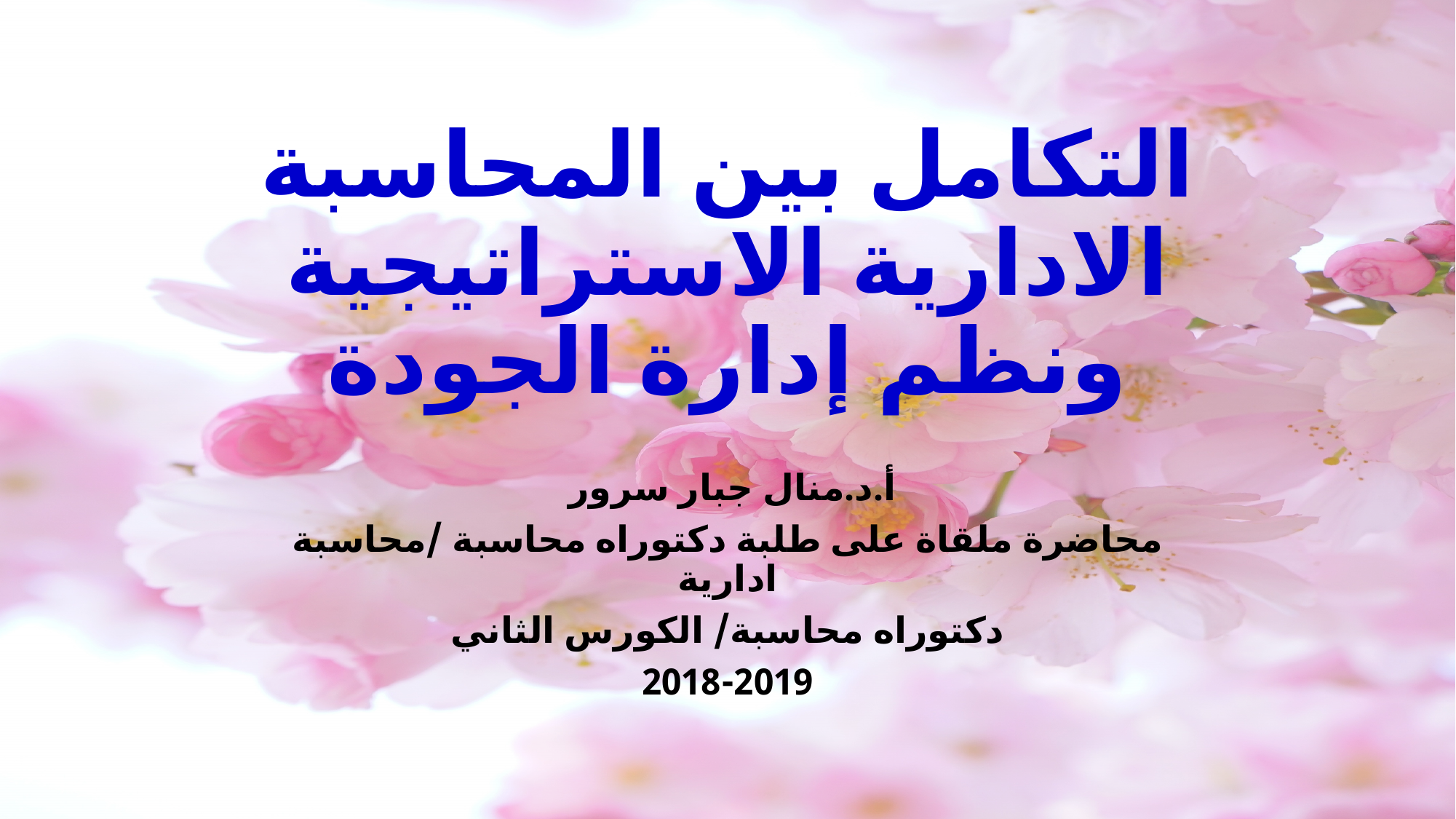

# التكامل بين المحاسبة الادارية الاستراتيجية ونظم إدارة الجودة
أ.د.منال جبار سرور
محاضرة ملقاة على طلبة دكتوراه محاسبة /محاسبة ادارية
دكتوراه محاسبة/ الكورس الثاني
2018-2019